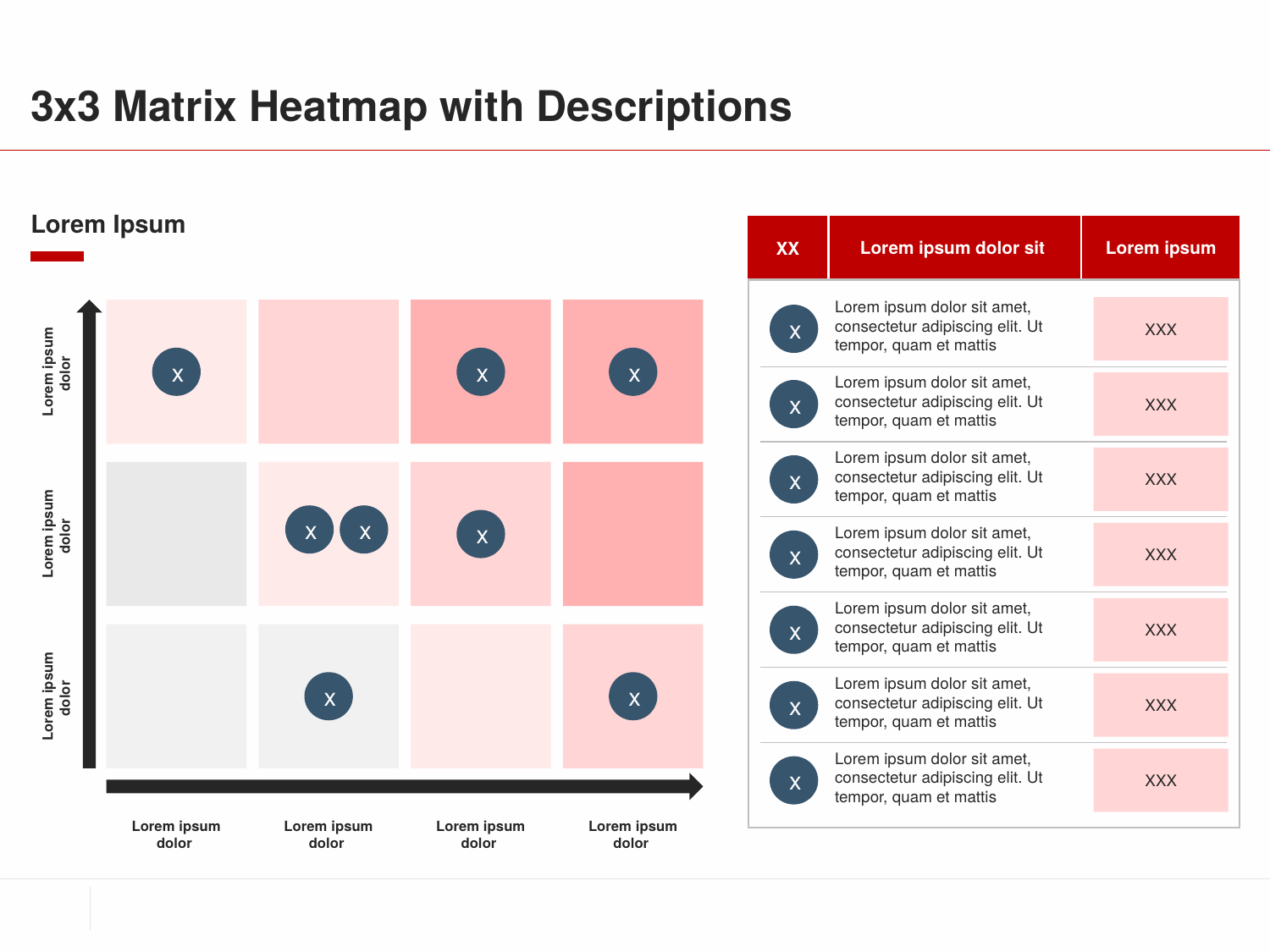

# 3x3 Matrix Heatmap with Descriptions
Lorem Ipsum
XX
Lorem ipsum dolor sit
Lorem ipsum

Lorem ipsum dolor sit amet, consectetur adipiscing elit. Ut tempor, quam et mattis
XXX

x
x
x
x
Lorem ipsum dolor
Lorem ipsum dolor sit amet, consectetur adipiscing elit. Ut tempor, quam et mattis
XXX
x
Lorem ipsum dolor sit amet, consectetur adipiscing elit. Ut tempor, quam et mattis
XXX
x

x
x
x
Lorem ipsum dolor

Lorem ipsum dolor sit amet, consectetur adipiscing elit. Ut tempor, quam et mattis
XXX
x
Lorem ipsum dolor sit amet, consectetur adipiscing elit. Ut tempor, quam et mattis
XXX
x

x
x
Lorem ipsum dolor sit amet, consectetur adipiscing elit. Ut tempor, quam et mattis
XXX
Lorem ipsum dolor
x
Lorem ipsum dolor sit amet, consectetur adipiscing elit. Ut tempor, quam et mattis
XXX
x

Lorem ipsum dolor
Lorem ipsum dolor
Lorem ipsum dolor
Lorem ipsum dolor